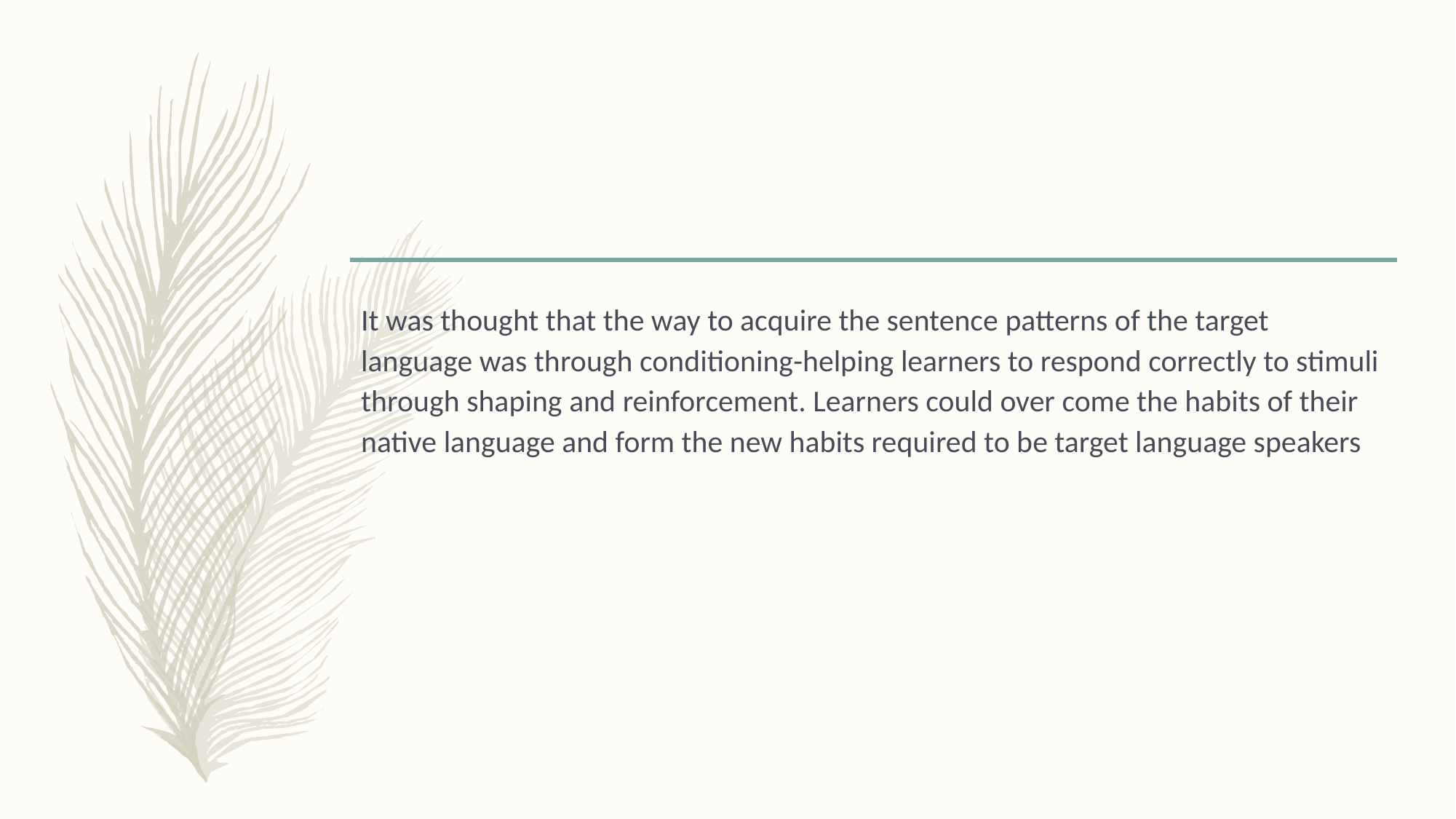

It was thought that the way to acquire the sentence patterns of the target language was through conditioning-helping learners to respond correctly to stimuli through shaping and reinforcement. Learners could over come the habits of their native language and form the new habits required to be target language speakers